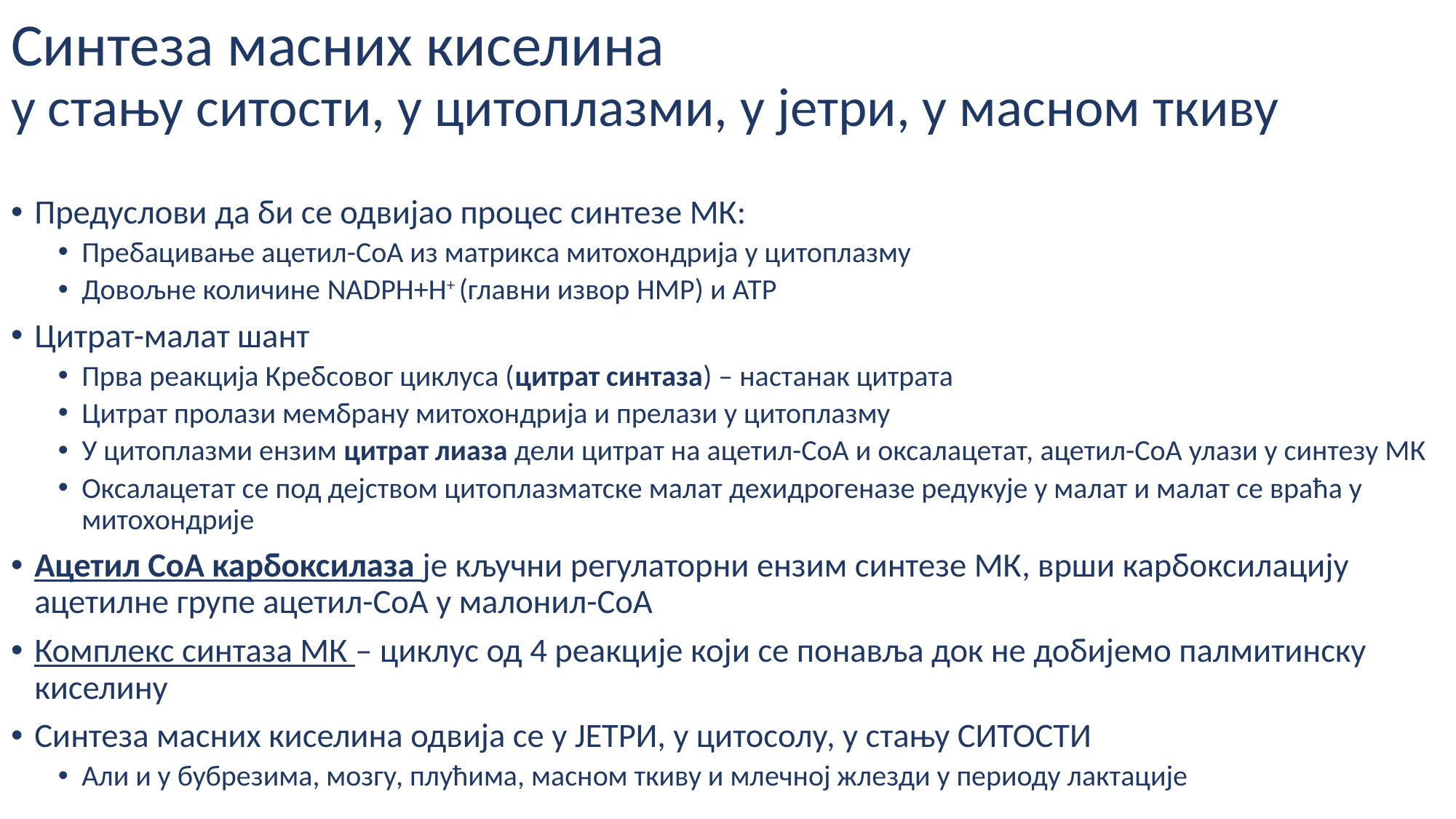

# Синтеза масних киселина у стању ситости, у цитоплазми, у јетри, у масном ткиву
Предуслови да би се одвијао процес синтезе МК:
Пребацивање ацетил-СоА из матрикса митохондрија у цитоплазму
Довољне количине NADPH+H+ (главни извор HMP) и АТР
Цитрат-малат шант
Прва реакција Кребсовог циклуса (цитрат синтаза) – настанак цитрата
Цитрат пролази мембрану митохондрија и прелази у цитоплазму
У цитоплазми ензим цитрат лиаза дели цитрат на ацетил-СоА и оксалацетат, ацетил-СоА улази у синтезу МК
Оксалацетат се под дејством цитоплазматске малат дехидрогеназе редукује у малат и малат се враћа у митохондрије
Ацетил СоА карбоксилаза је кључни регулаторни ензим синтезе МК, врши карбоксилацију ацетилне групе ацетил-СоА у малонил-СоА
Комплекс синтаза МК – циклус од 4 реакције који се понавља док не добијемо палмитинску киселину
Синтеза масних киселина одвија се у ЈЕТРИ, у цитосолу, у стању СИТОСТИ
Али и у бубрезима, мозгу, плућима, масном ткиву и млечној жлезди у периоду лактације